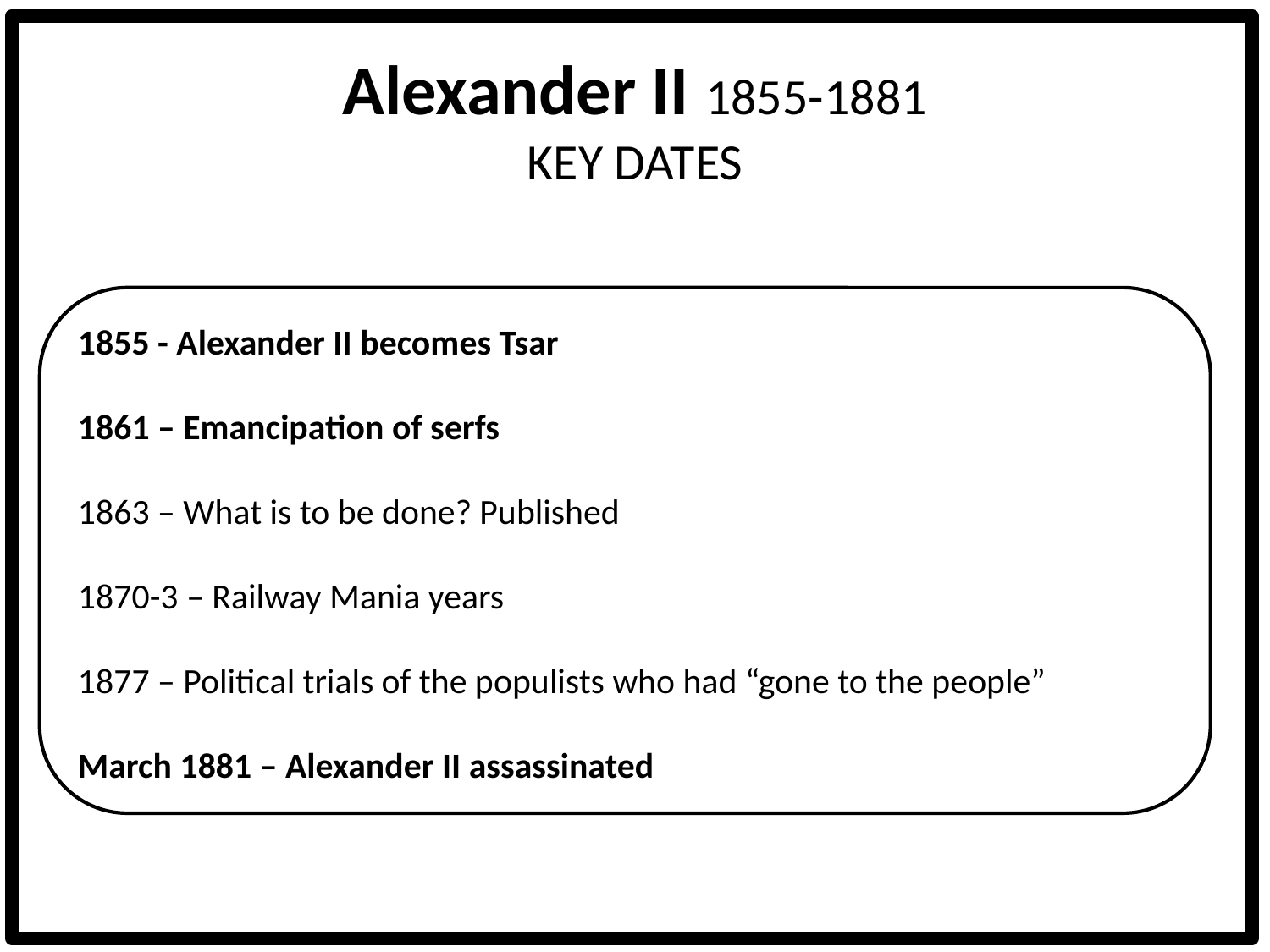

# Alexander II 1855-1881 KEY DATES
1855 - Alexander II becomes Tsar

1861 – Emancipation of serfs

1863 – What is to be done? Published

1870-3 – Railway Mania years

1877 – Political trials of the populists who had “gone to the people”

March 1881 – Alexander II assassinated